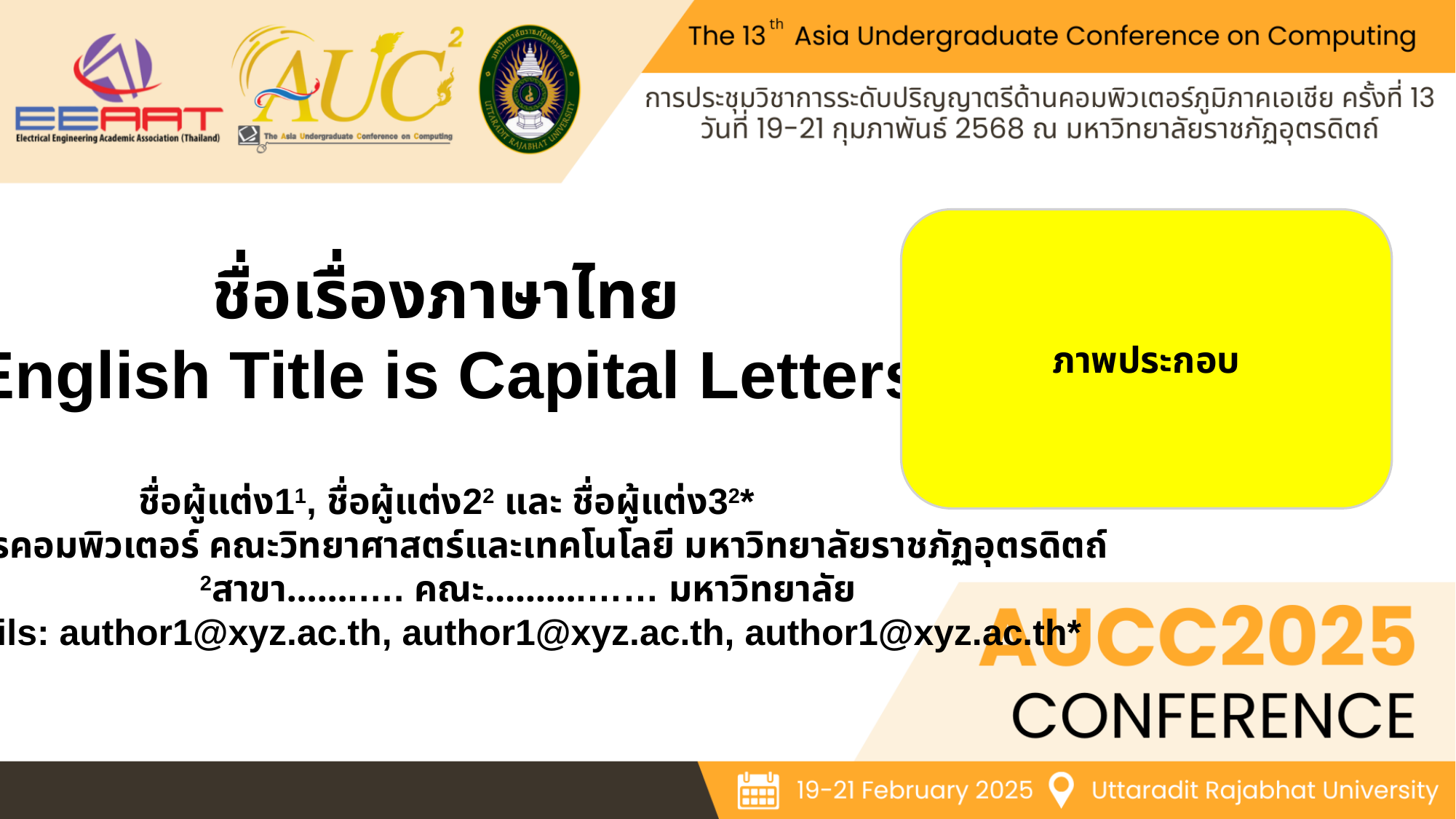

ภาพประกอบ
ชื่อเรื่องภาษาไทย
English Title is Capital Letters

ชื่อผู้แต่ง11, ชื่อผู้แต่ง22 และ ชื่อผู้แต่ง32*
1สาขาวิทยาการคอมพิวเตอร์ คณะวิทยาศาสตร์และเทคโนโลยี มหาวิทยาลัยราชภัฏอุตรดิตถ์
                2สาขา…….…. คณะ……….…… มหาวิทยาลัย
	Emails: author1@xyz.ac.th, author1@xyz.ac.th, author1@xyz.ac.th*